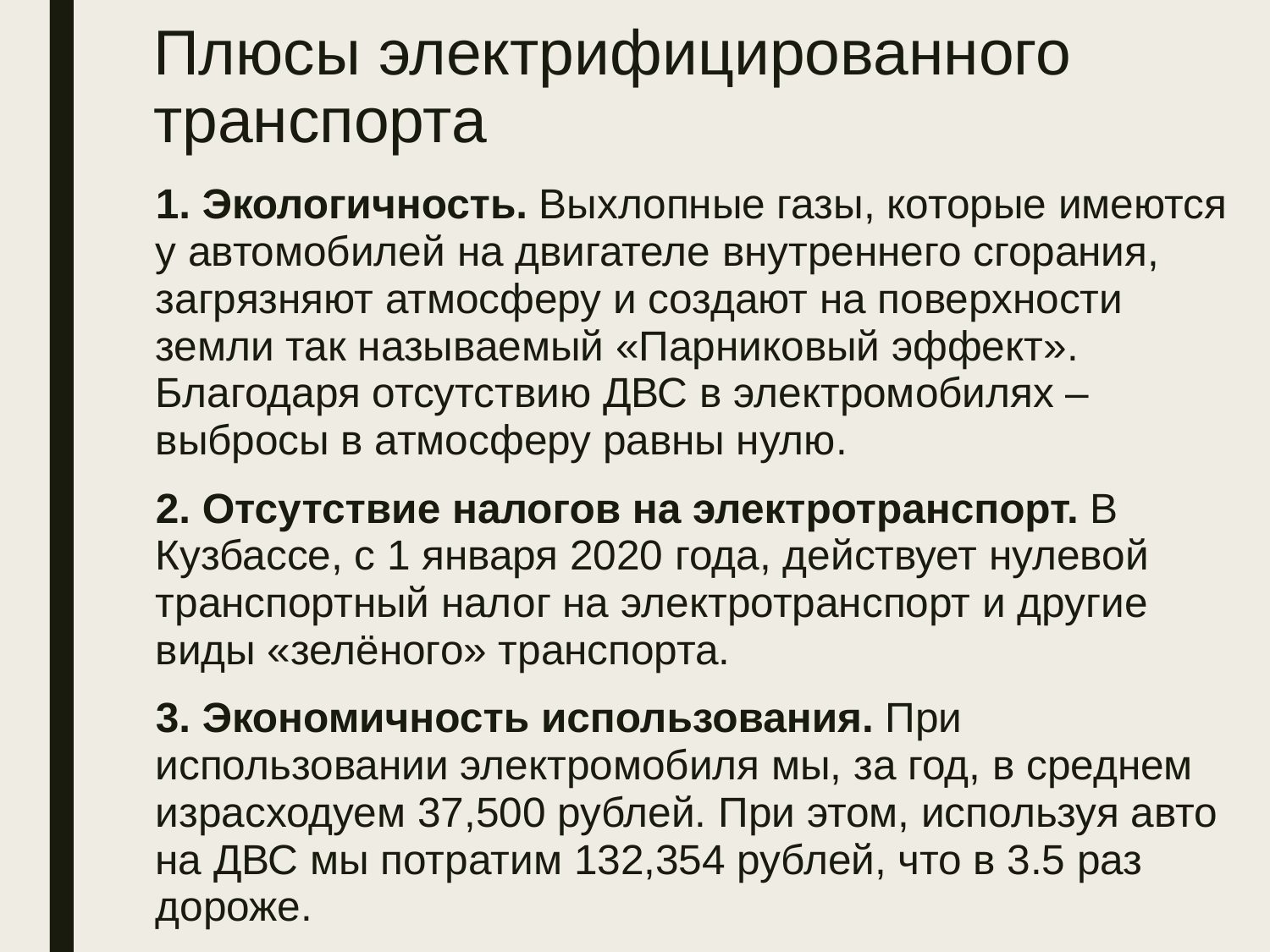

# Плюсы электрифицированного транспорта
1. Экологичность. Выхлопные газы, которые имеются у автомобилей на двигателе внутреннего сгорания, загрязняют атмосферу и создают на поверхности земли так называемый «Парниковый эффект». Благодаря отсутствию ДВС в электромобилях – выбросы в атмосферу равны нулю.
2. Отсутствие налогов на электротранспорт. В Кузбассе, с 1 января 2020 года, действует нулевой транспортный налог на электротранспорт и другие виды «зелёного» транспорта.
3. Экономичность использования. При использовании электромобиля мы, за год, в среднем израсходуем 37,500 рублей. При этом, используя авто на ДВС мы потратим 132,354 рублей, что в 3.5 раз дороже.